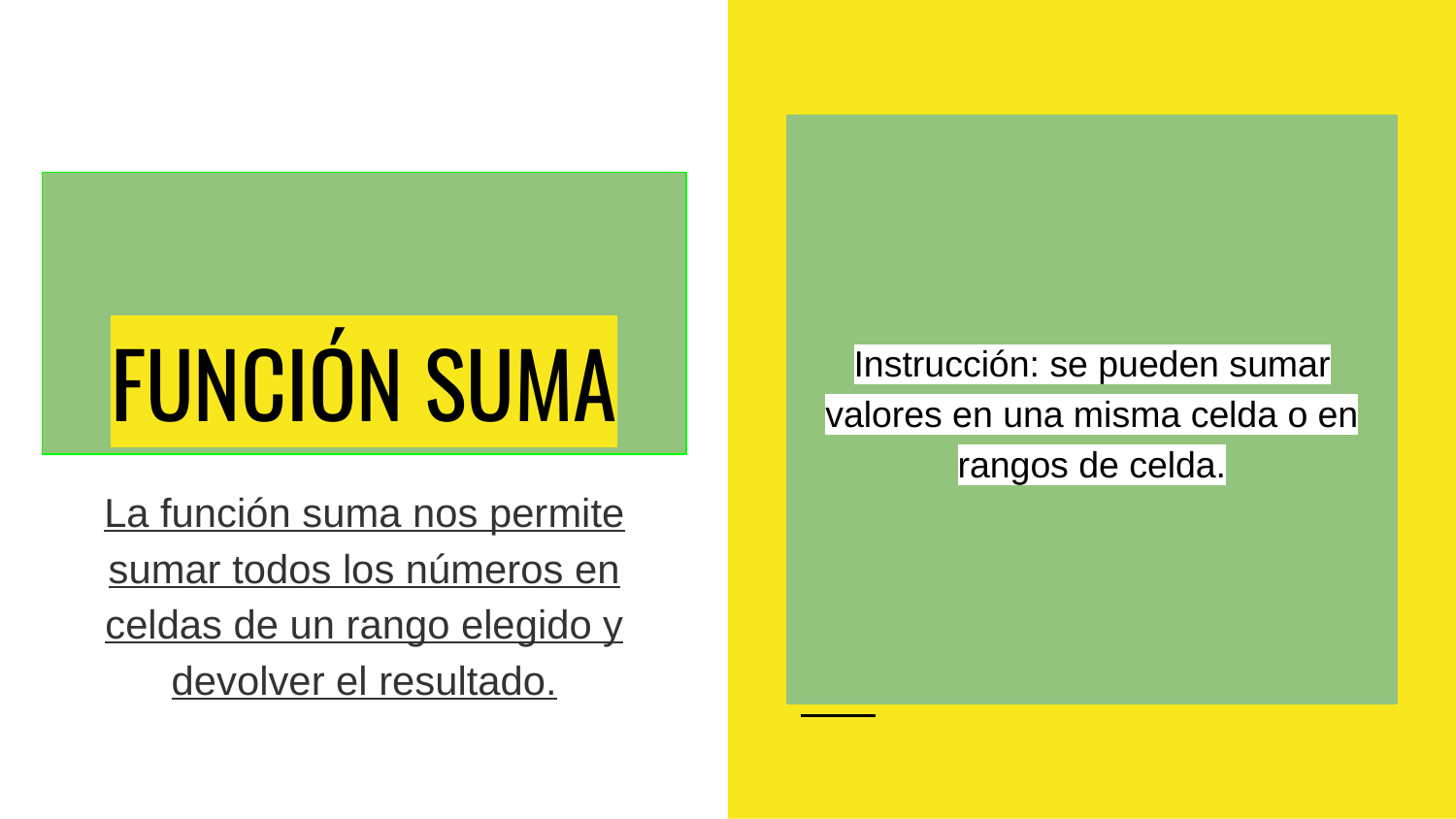

Instrucción: se pueden sumar valores en una misma celda o en rangos de celda.
# FUNCIÓN SUMA
La función suma nos permite sumar todos los números en celdas de un rango elegido y devolver el resultado.